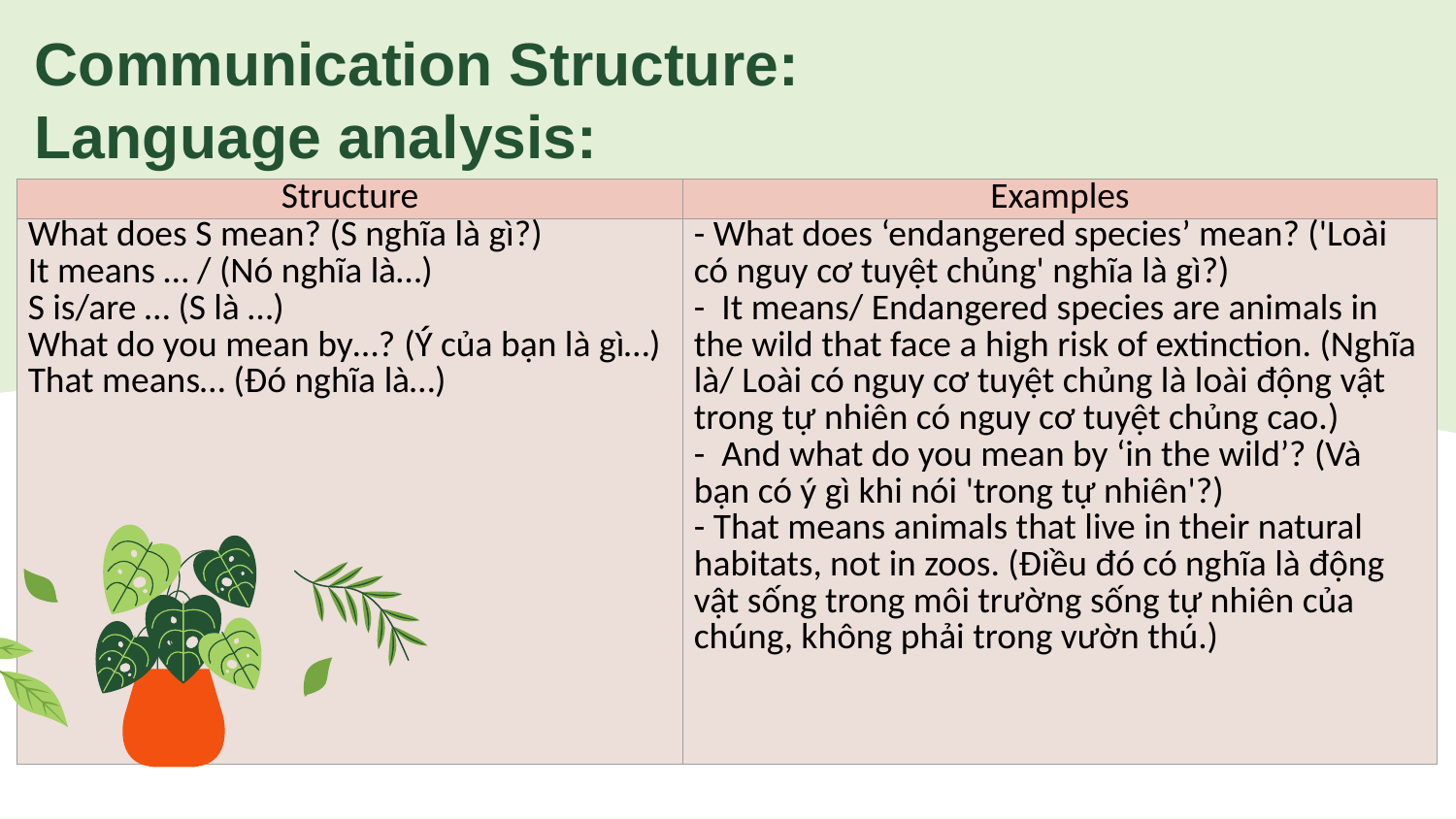

# Communication Structure: Language analysis:
| Structure | Examples |
| --- | --- |
| What does S mean? (S nghĩa là gì?) It means … / (Nó nghĩa là…) S is/are … (S là …) What do you mean by…? (Ý của bạn là gì…) That means… (Đó nghĩa là…) | - What does ‘endangered species’ mean? ('Loài có nguy cơ tuyệt chủng' nghĩa là gì?) - It means/ Endangered species are animals in the wild that face a high risk of extinction. (Nghĩa là/ Loài có nguy cơ tuyệt chủng là loài động vật trong tự nhiên có nguy cơ tuyệt chủng cao.) - And what do you mean by ‘in the wild’? (Và bạn có ý gì khi nói 'trong tự nhiên'?) - That means animals that live in their natural habitats, not in zoos. (Điều đó có nghĩa là động vật sống trong môi trường sống tự nhiên của chúng, không phải trong vườn thú.) |